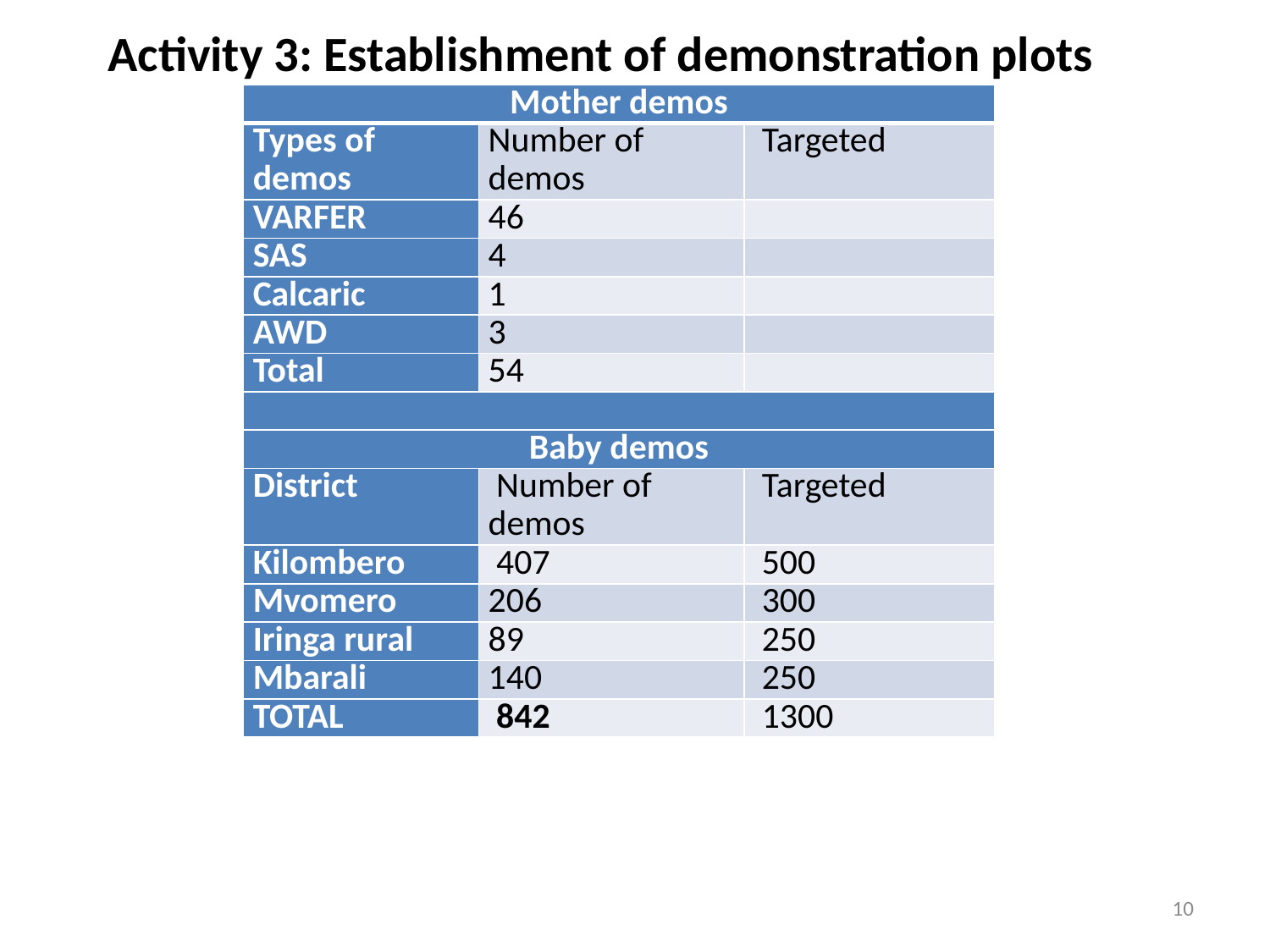

# Activity 3: Establishment of demonstration plots
| Mother demos |  |  |
| --- | --- | --- |
| Types of demos | Number of demos | Targeted |
| VARFER | 46 |  |
| SAS | 4 |  |
| Calcaric | 1 |  |
| AWD | 3 |  |
| Total | 54 |  |
|  |  |  |
| Baby demos |  |  |
| District | Number of demos | Targeted |
| Kilombero | 407 | 500 |
| Mvomero | 206 | 300 |
| Iringa rural | 89 | 250 |
| Mbarali | 140 | 250 |
| TOTAL | 842 | 1300 |
10